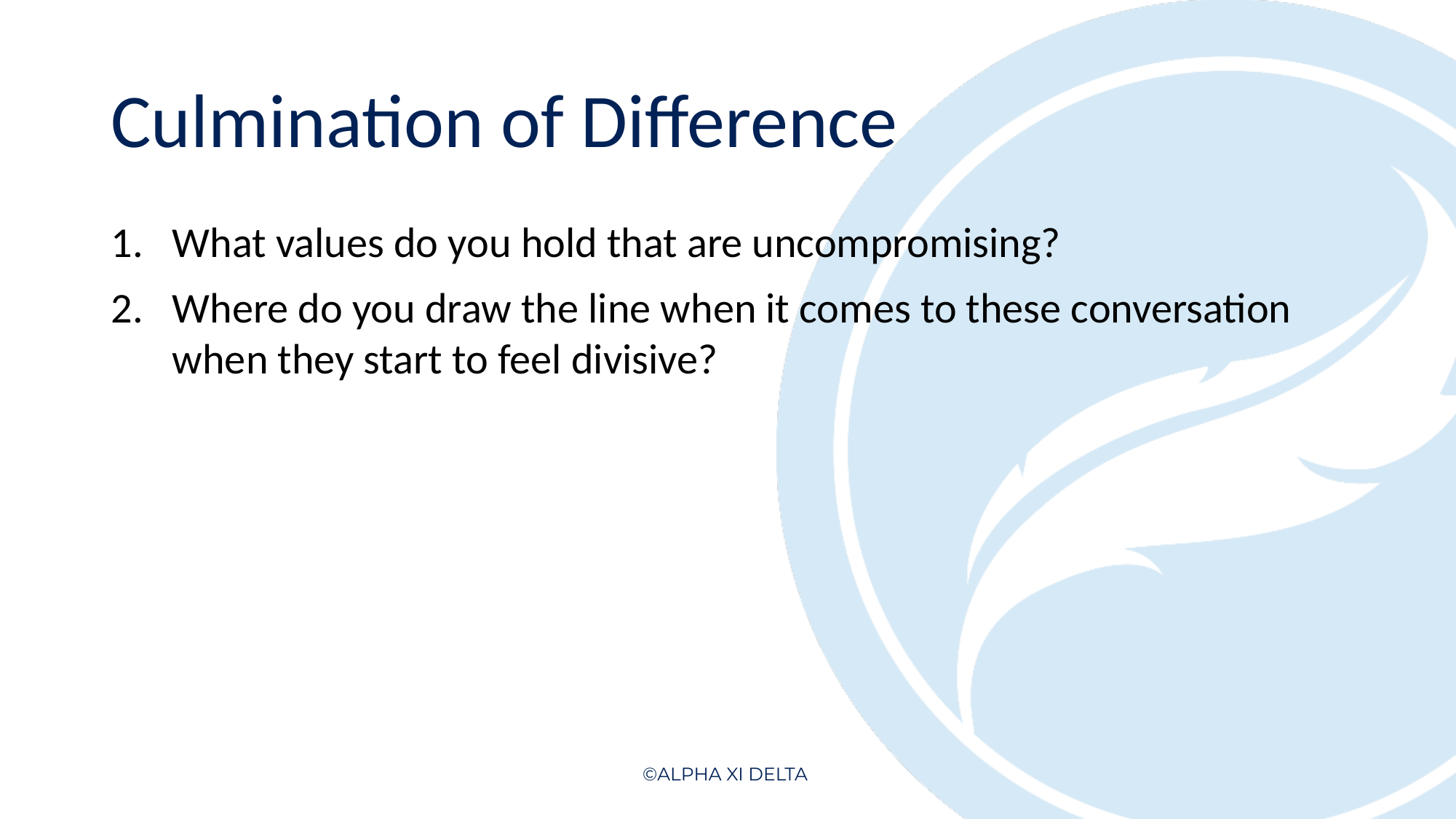

# Culmination of Difference
What values do you hold that are uncompromising?
Where do you draw the line when it comes to these conversation when they start to feel divisive?
©ALPHA XI DELTA